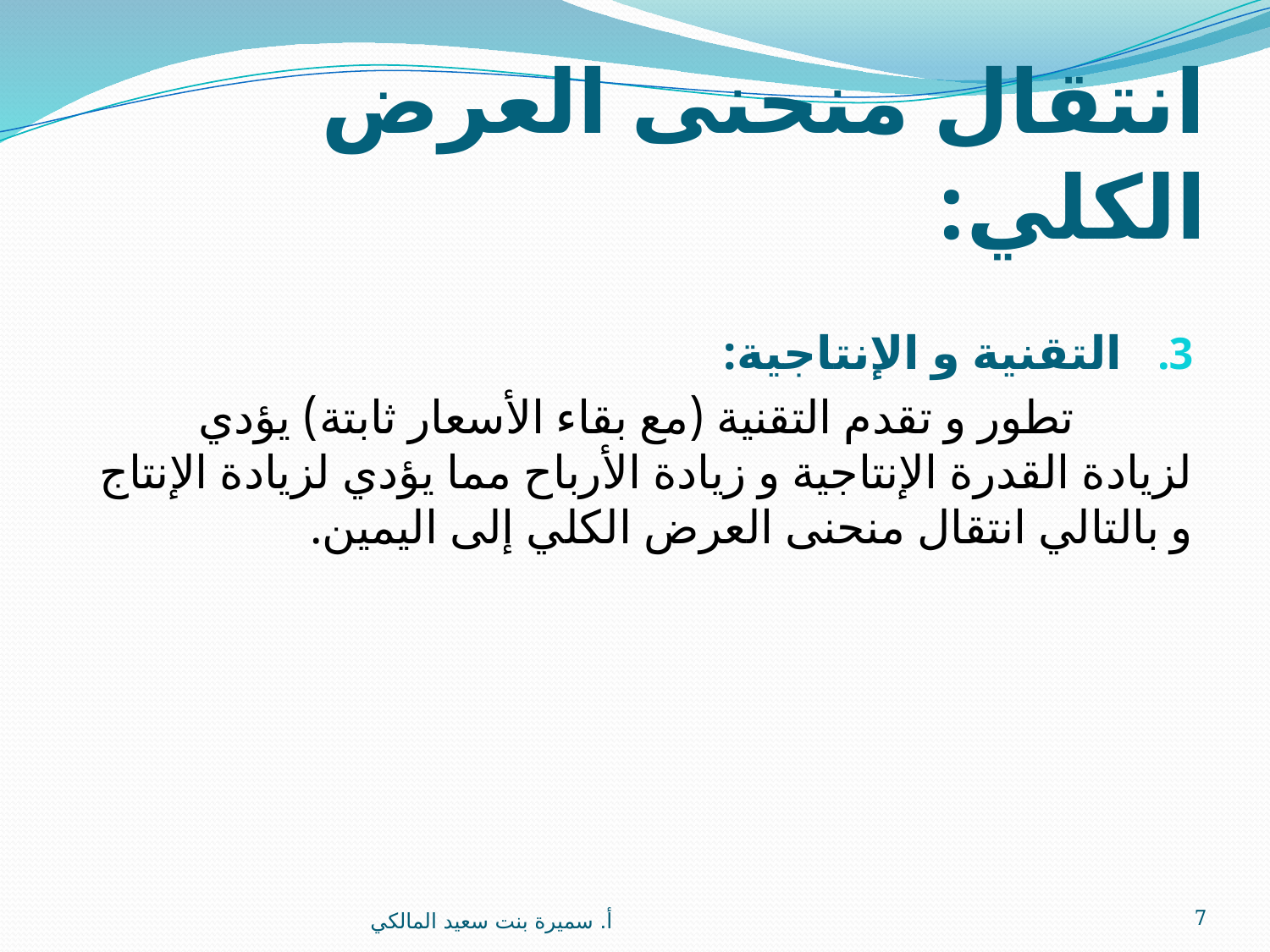

# انتقال منحنى العرض الكلي:
التقنية و الإنتاجية:
          تطور و تقدم التقنية (مع بقاء الأسعار ثابتة) يؤدي لزيادة القدرة الإنتاجية و زيادة الأرباح مما يؤدي لزيادة الإنتاج و بالتالي انتقال منحنى العرض الكلي إلى اليمين.
أ. سميرة بنت سعيد المالكي
7